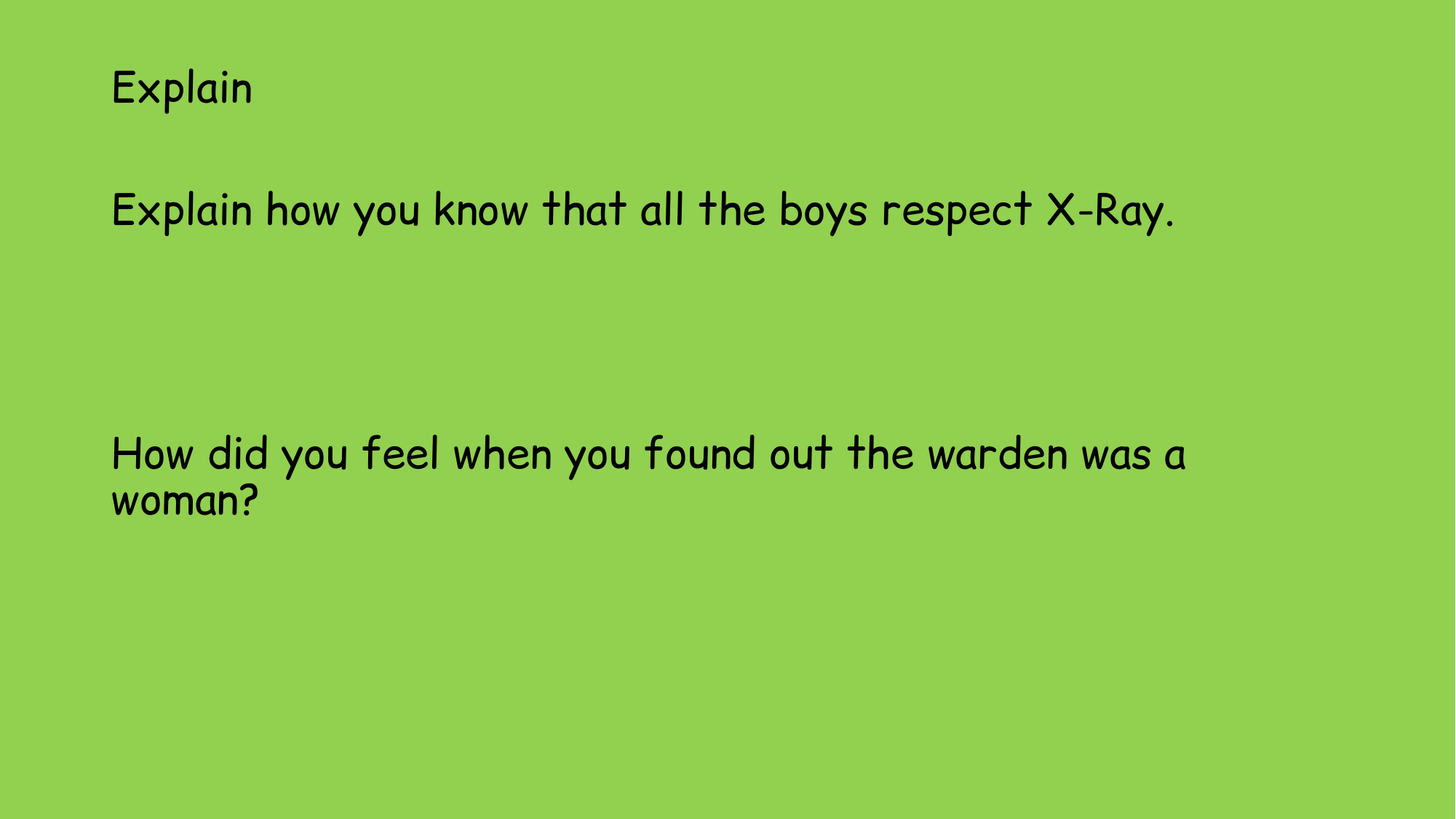

Explain

Explain how you know that all the boys respect X-Ray.

How did you feel when you found out the warden was a woman?